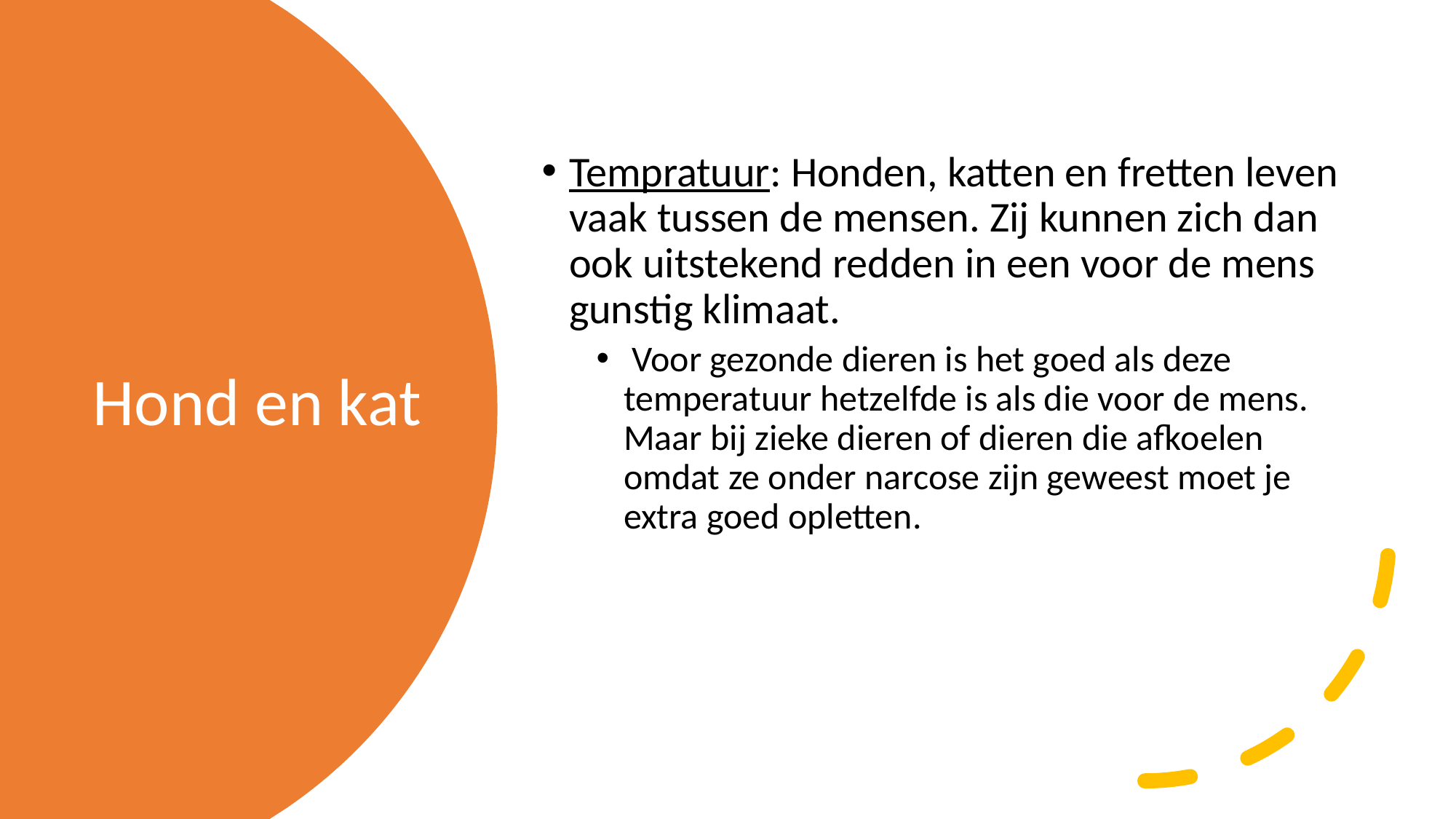

Tempratuur: Honden, katten en fretten leven vaak tussen de mensen. Zij kunnen zich dan ook uitstekend redden in een voor de mens gunstig klimaat.
 Voor gezonde dieren is het goed als deze temperatuur hetzelfde is als die voor de mens. Maar bij zieke dieren of dieren die afkoelen omdat ze onder narcose zijn geweest moet je extra goed opletten.

# Hond en kat